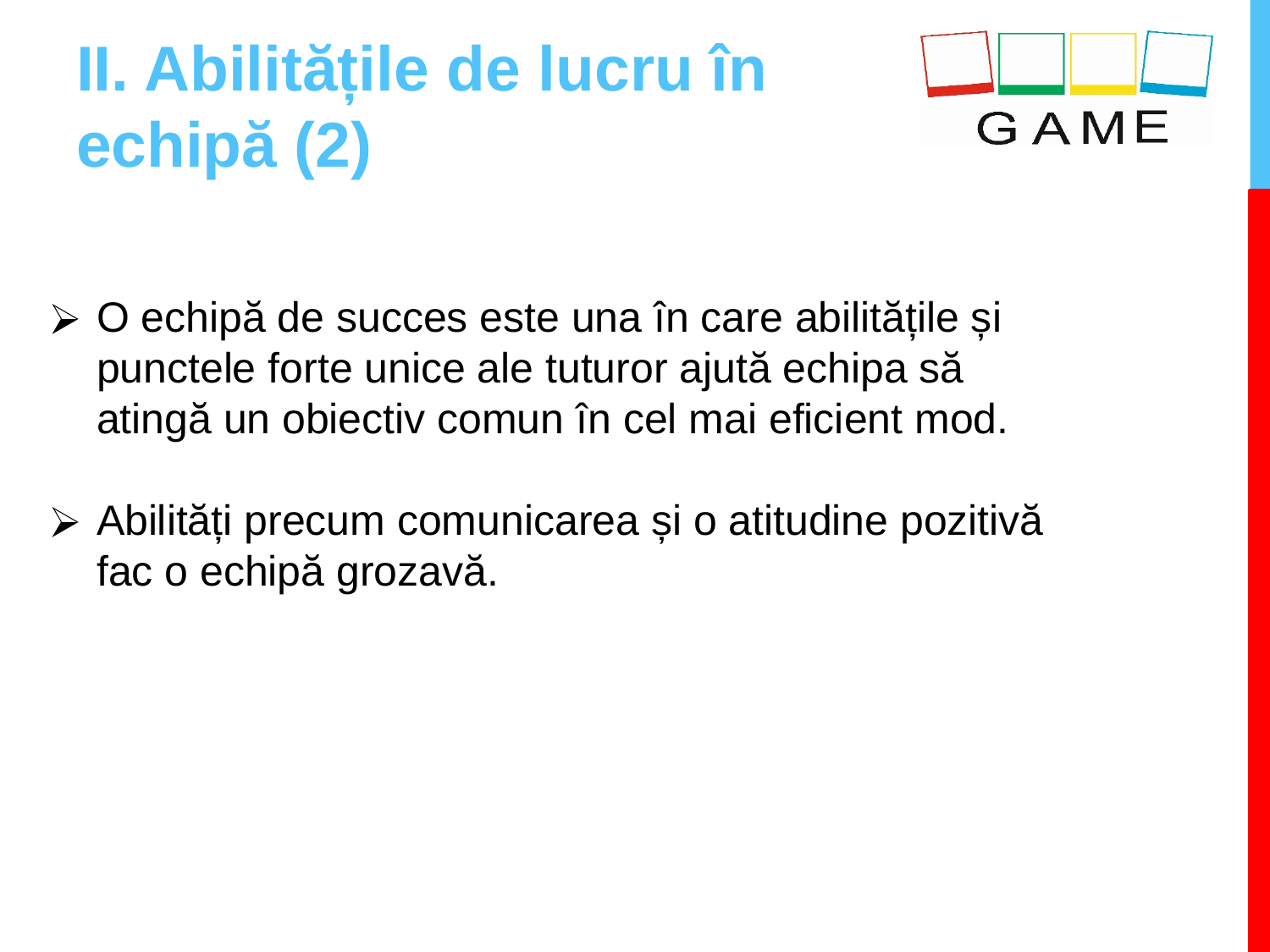

# II. Abilitățile de lucru în echipă (2)

O echipă de succes este una în care abilitățile și punctele forte unice ale tuturor ajută echipa să atingă un obiectiv comun în cel mai eficient mod.

Abilități precum comunicarea și o atitudine pozitivă fac o echipă grozavă.